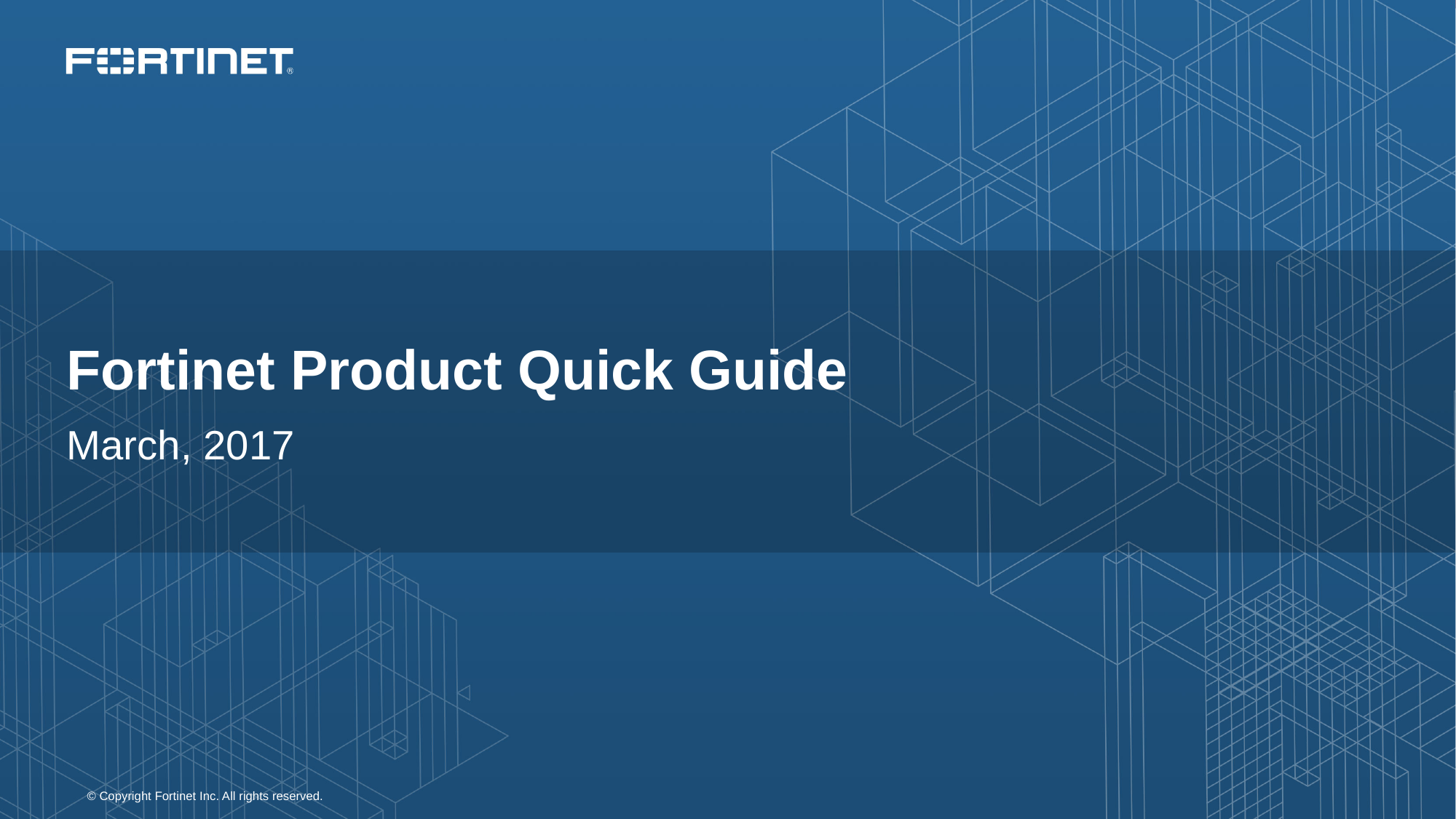

# Fortinet Product Quick Guide
March, 2017